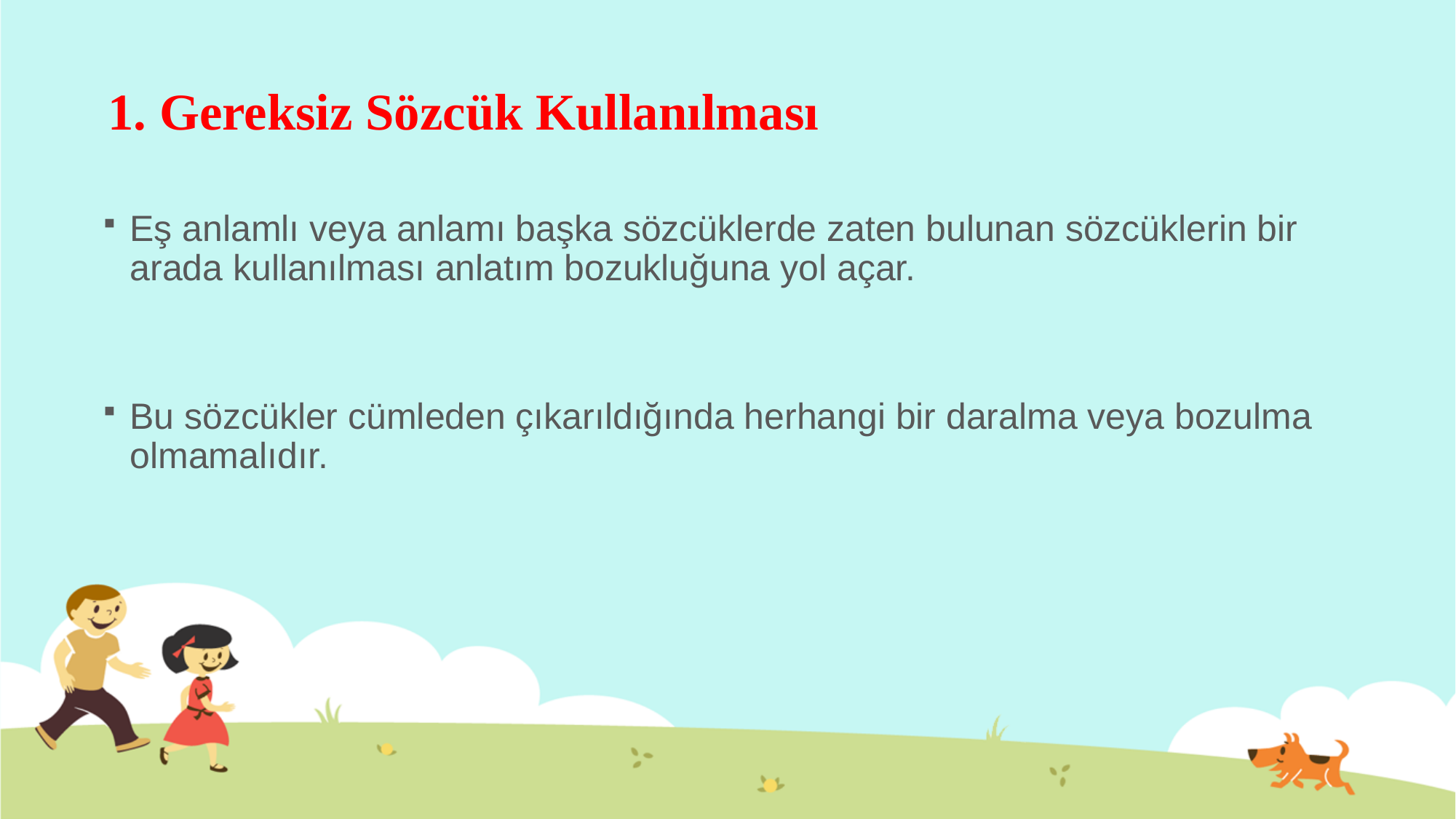

# 1. Gereksiz Sözcük Kullanılması
Eş anlamlı veya anlamı başka sözcüklerde zaten bulunan sözcüklerin bir arada kullanılması anlatım bozukluğuna yol açar.
Bu sözcükler cümleden çıkarıldığında herhangi bir daralma veya bozulma olmamalıdır.